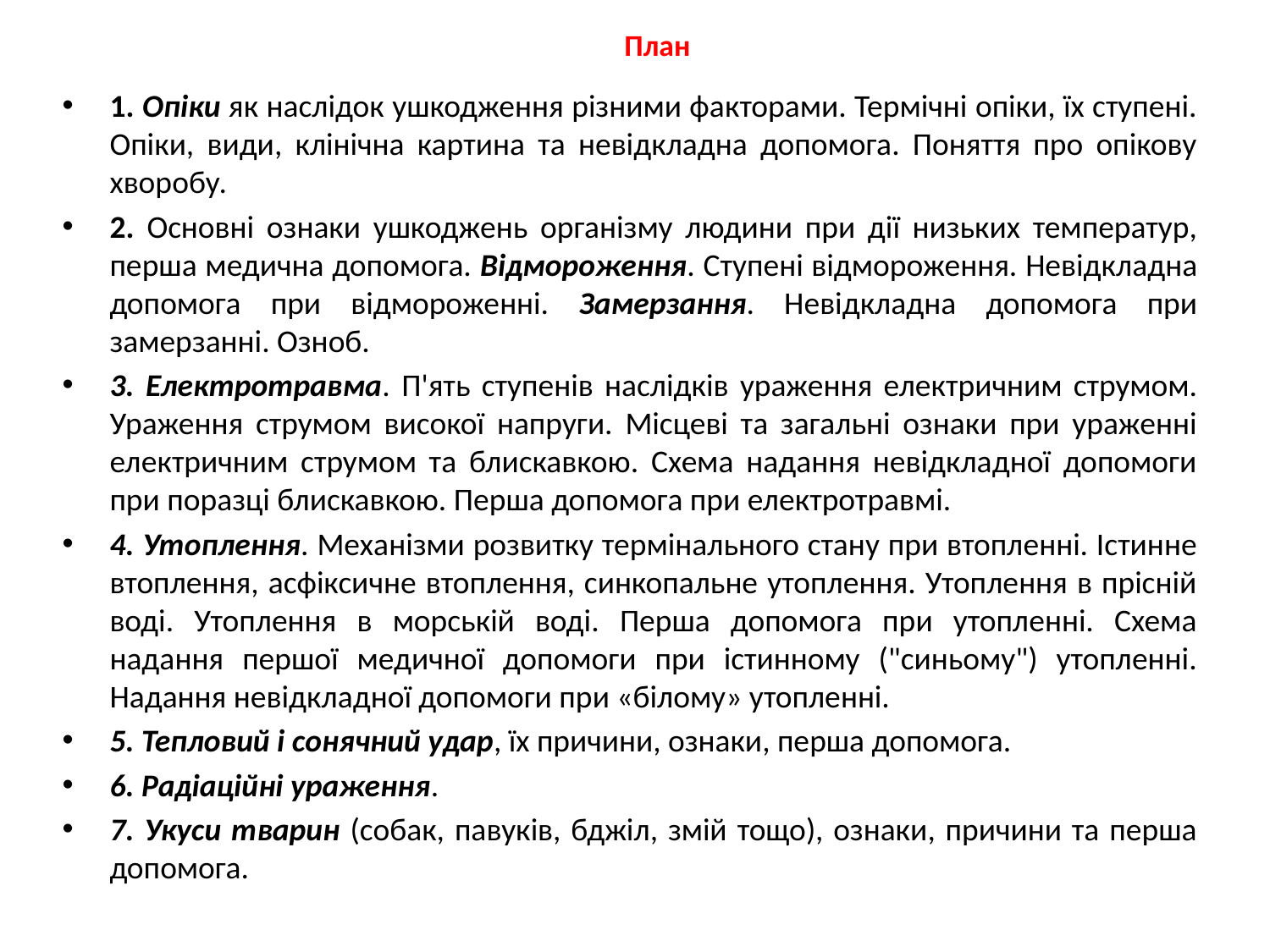

План
1. Опіки як наслідок ушкодження різними факторами. Термічні опіки, їх ступені. Опіки, види, клінічна картина та невідкладна допомога. Поняття про опікову хворобу.
2. Основні ознаки ушкоджень організму людини при дії низьких температур, перша медична допомога. Відмороження. Ступені відмороження. Невідкладна допомога при відмороженні. Замерзання. Невідкладна допомога при замерзанні. Озноб.
3. Електротравма. П'ять ступенів наслідків ураження електричним струмом. Ураження струмом високої напруги. Місцеві та загальні ознаки при ураженні електричним струмом та блискавкою. Схема надання невідкладної допомоги при поразці блискавкою. Перша допомога при електротравмі.
4. Утоплення. Механізми розвитку термінального стану при втопленні. Істинне втоплення, асфіксичне втоплення, синкопальне утоплення. Утоплення в прісній воді. Утоплення в морській воді. Перша допомога при утопленні. Схема надання першої медичної допомоги при істинному ("синьому") утопленні. Надання невідкладної допомоги при «білому» утопленні.
5. Тепловий і сонячний удар, їх причини, ознаки, перша допомога.
6. Радіаційні ураження.
7. Укуси тварин (собак, павуків, бджіл, змій тощо), ознаки, причини та перша допомога.